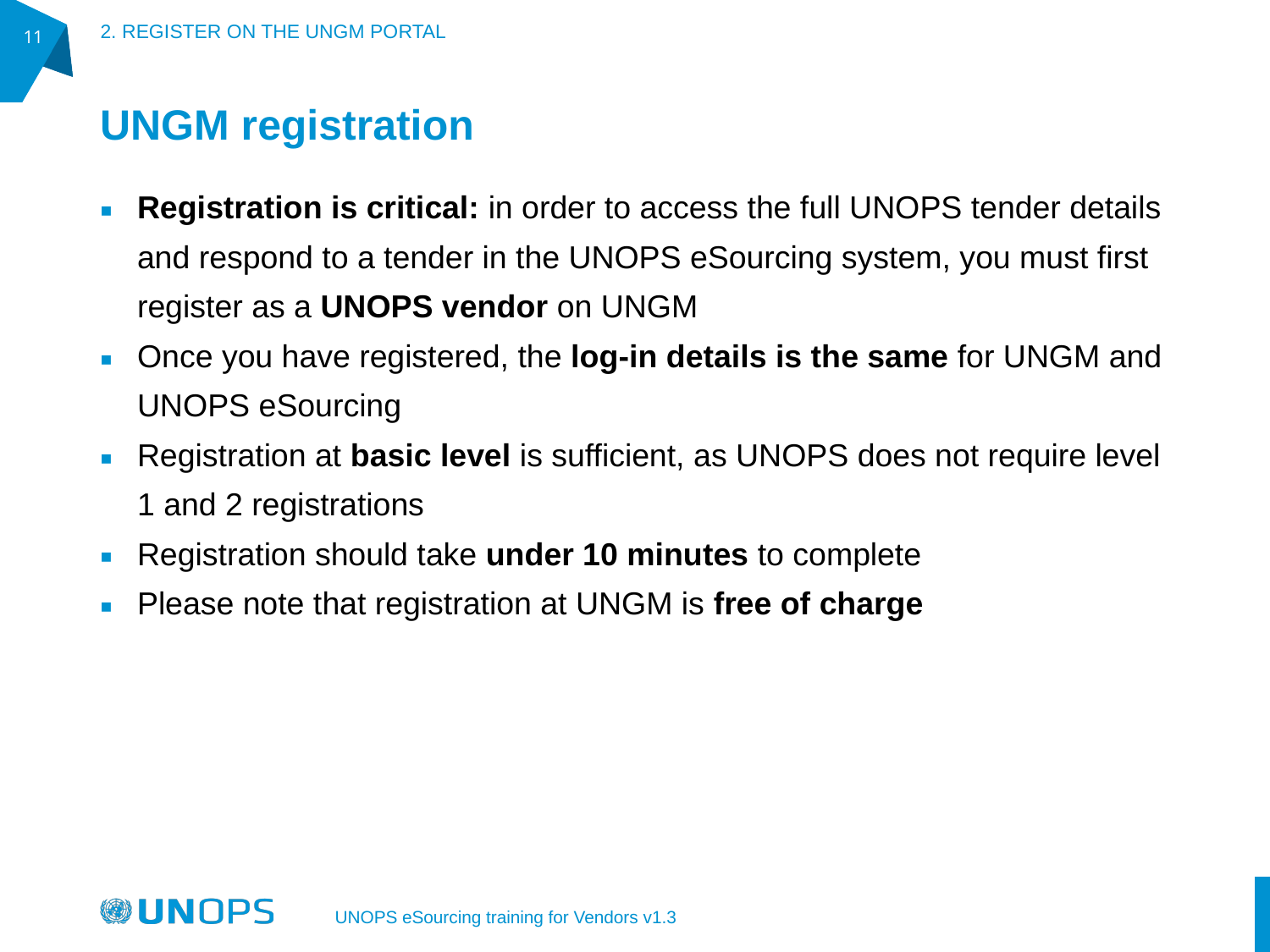

2. REGISTER ON THE UNGM PORTAL

11
# UNGM registration
Registration is critical: in order to access the full UNOPS tender details and respond to a tender in the UNOPS eSourcing system, you must first register as a UNOPS vendor on UNGM
Once you have registered, the log-in details is the same for UNGM and UNOPS eSourcing
Registration at basic level is sufficient, as UNOPS does not require level 1 and 2 registrations
Registration should take under 10 minutes to complete
Please note that registration at UNGM is free of charge

UNOPS eSourcing training for Vendors v1.3